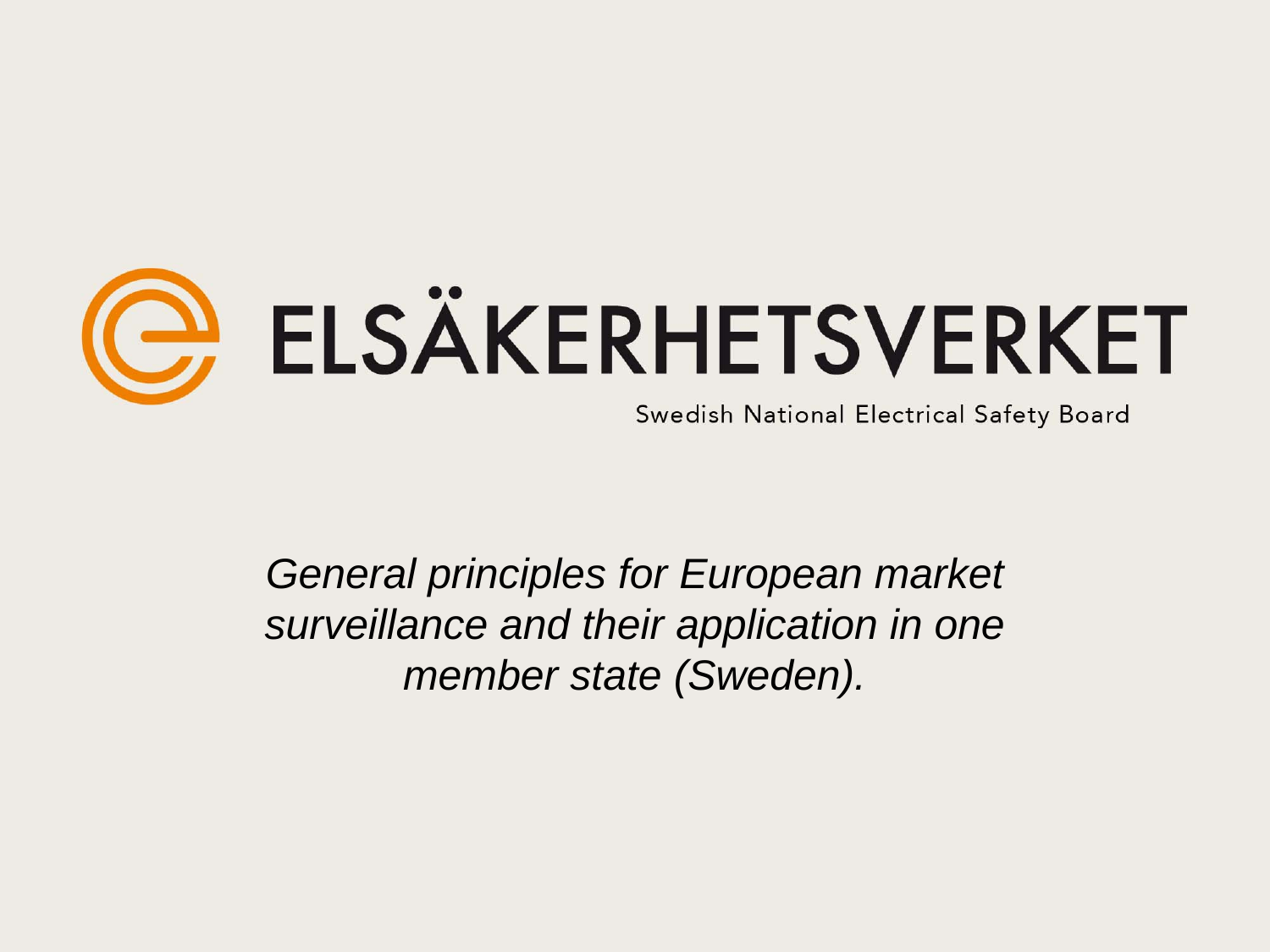

General principles for European market surveillance and their application in one member state (Sweden).